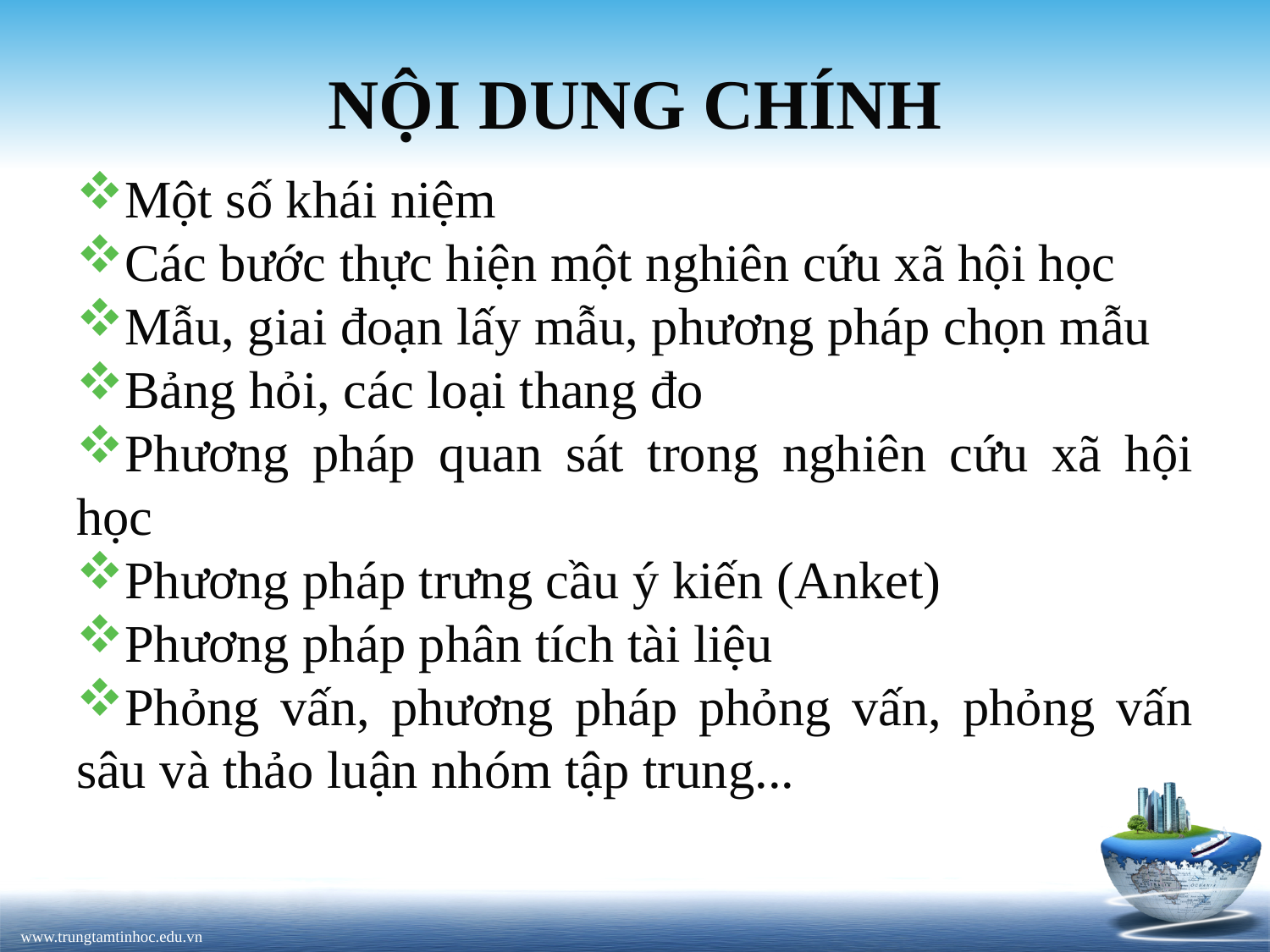

# NỘI DUNG CHÍNH
Một số khái niệm
Các bước thực hiện một nghiên cứu xã hội học
Mẫu, giai đoạn lấy mẫu, phương pháp chọn mẫu
Bảng hỏi, các loại thang đo
Phương pháp quan sát trong nghiên cứu xã hội học
Phương pháp trưng cầu ý kiến (Anket)
Phương pháp phân tích tài liệu
Phỏng vấn, phương pháp phỏng vấn, phỏng vấn sâu và thảo luận nhóm tập trung...